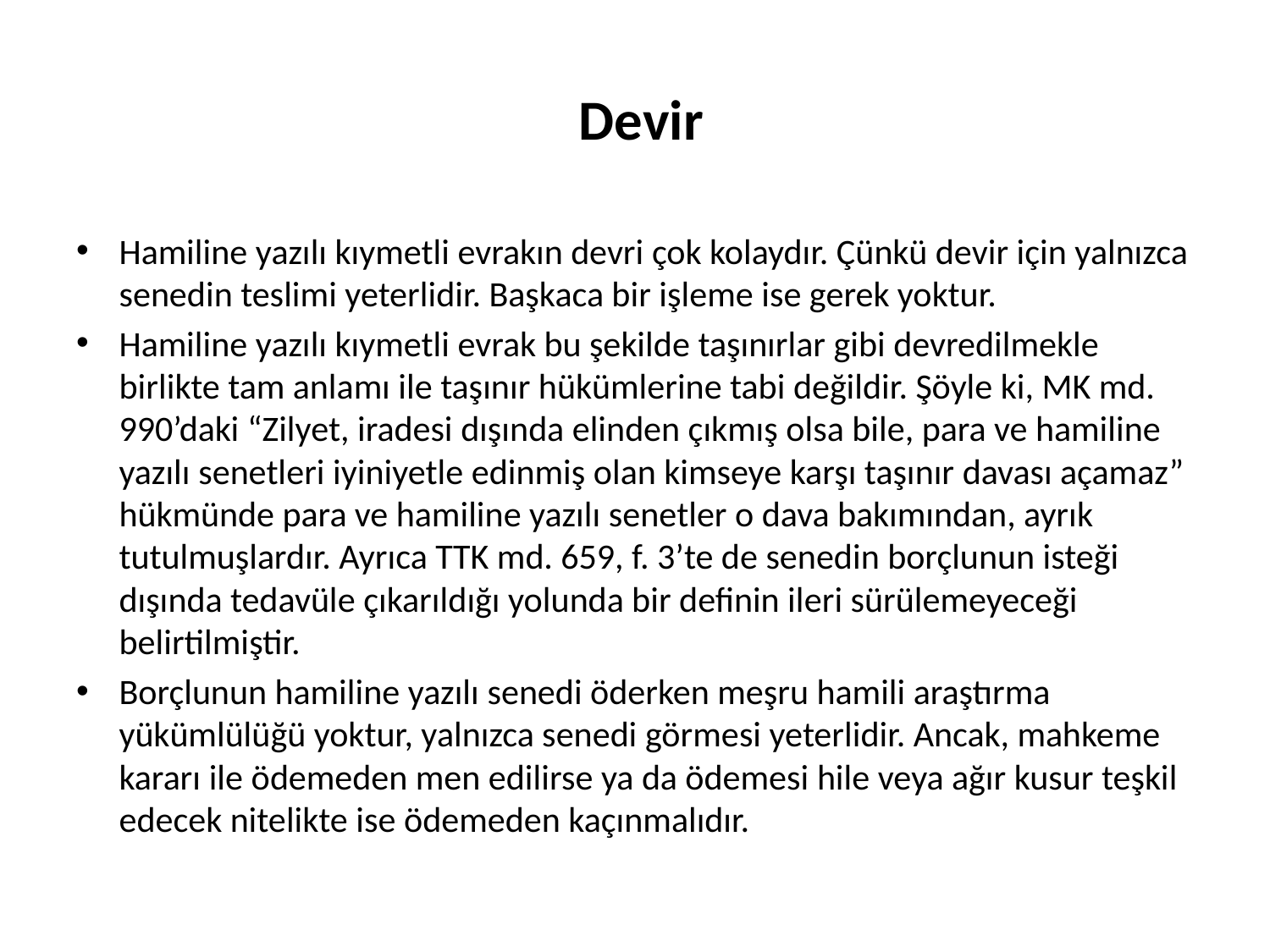

# Devir
Hamiline yazılı kıymetli evrakın devri çok kolaydır. Çünkü devir için yalnızca senedin teslimi yeterlidir. Başkaca bir işleme ise gerek yoktur.
Hamiline yazılı kıymetli evrak bu şekilde taşınırlar gibi devredilmekle birlikte tam anlamı ile taşınır hükümlerine tabi değildir. Şöyle ki, MK md. 990’daki “Zilyet, iradesi dışında elinden çıkmış olsa bile, para ve hamiline yazılı senetleri iyiniyetle edinmiş olan kimseye karşı taşınır davası açamaz” hükmünde para ve hamiline yazılı senetler o dava bakımından, ayrık tutulmuşlardır. Ayrıca TTK md. 659, f. 3’te de senedin borçlunun isteği dışında tedavüle çıkarıldığı yolunda bir definin ileri sürülemeyeceği belirtilmiştir.
Borçlunun hamiline yazılı senedi öderken meşru hamili araştırma yükümlülüğü yoktur, yalnızca senedi görmesi yeterlidir. Ancak, mahkeme kararı ile ödemeden men edilirse ya da ödemesi hile veya ağır kusur teşkil edecek nitelikte ise ödemeden kaçınmalıdır.